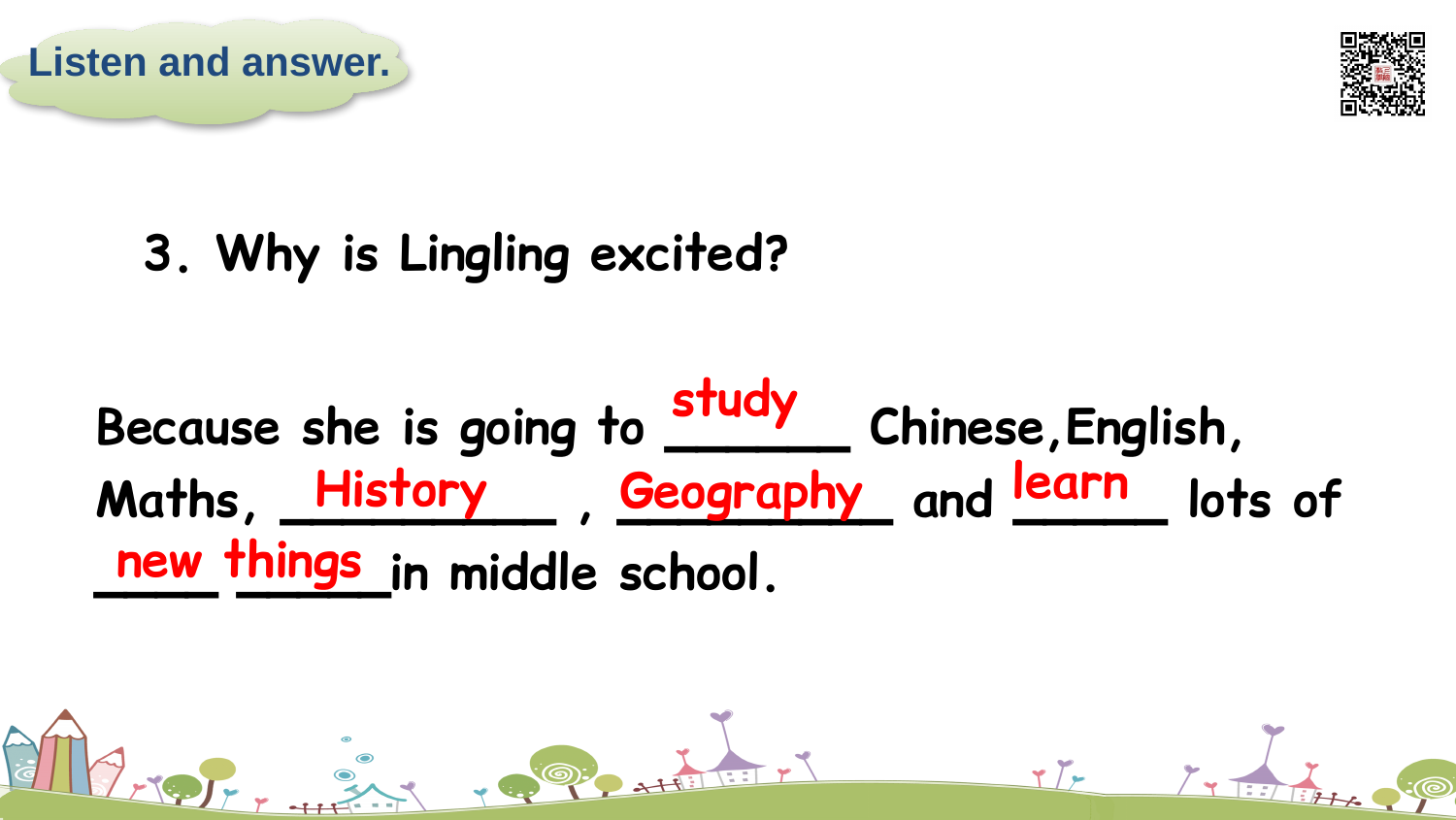

Listen and answer.
3. Why is Lingling excited?
study
Because she is going to ______ Chinese,English,
Maths, _________ , _________ and _____ lots of ____ _____in middle school.
learn
History
Geography
new things